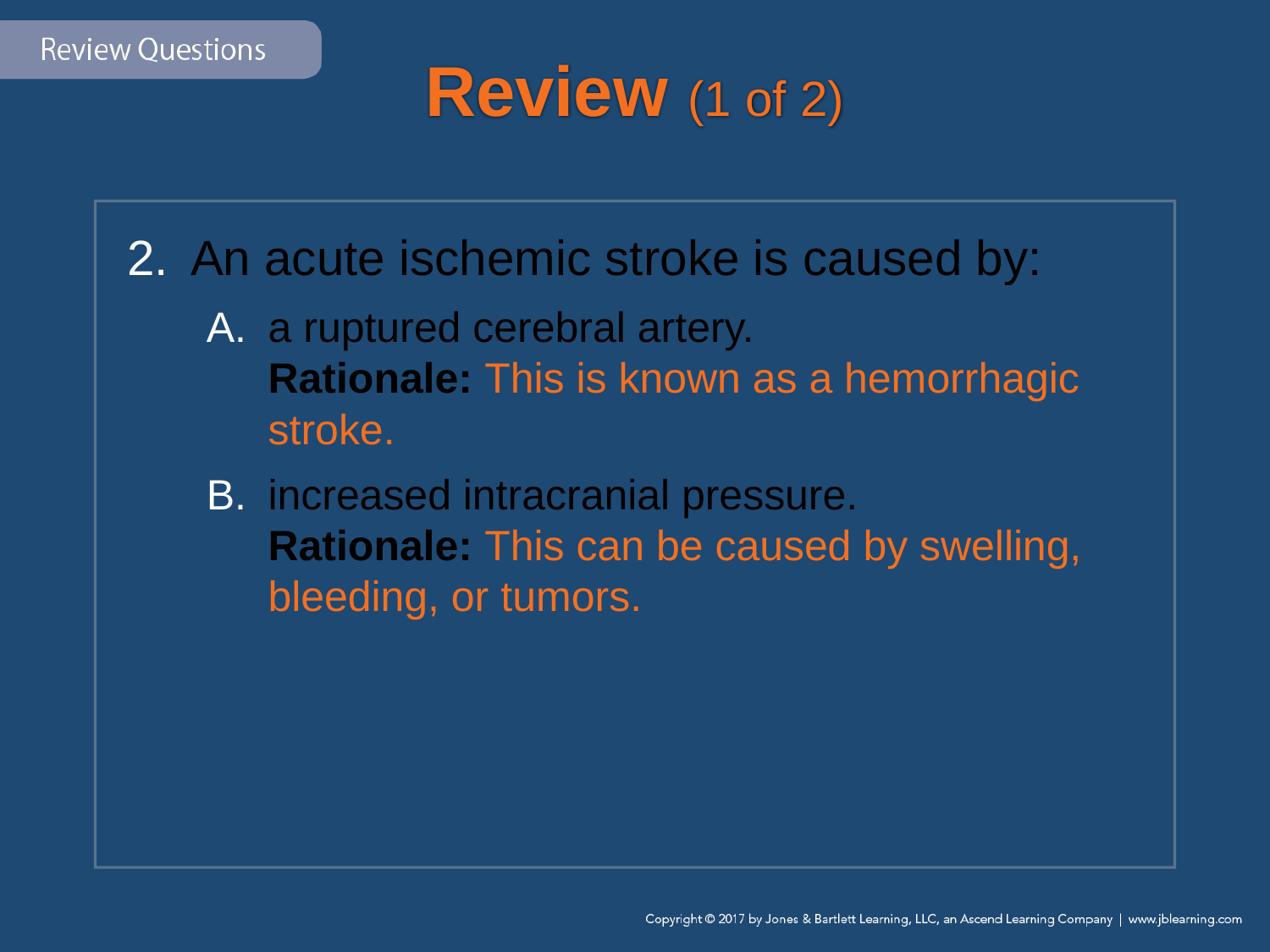

# Review (1 of 2)
An acute ischemic stroke is caused by:
a ruptured cerebral artery.
Rationale: This is known as a hemorrhagic stroke.
increased intracranial pressure.
Rationale: This can be caused by swelling, bleeding, or tumors.